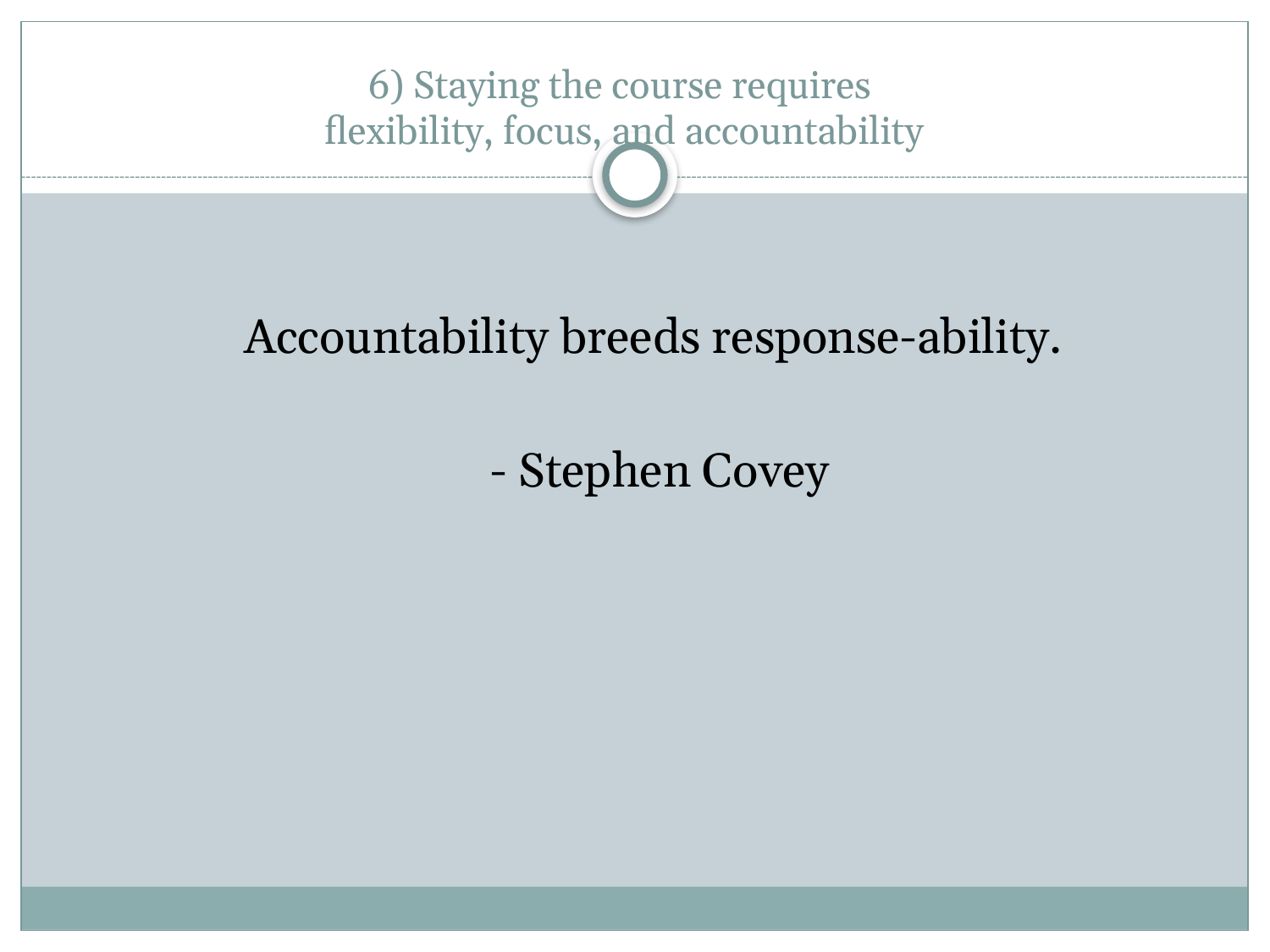

# 6) Staying the course requires flexibility, focus, and accountability

Accountability breeds response-ability.

 - Stephen Covey